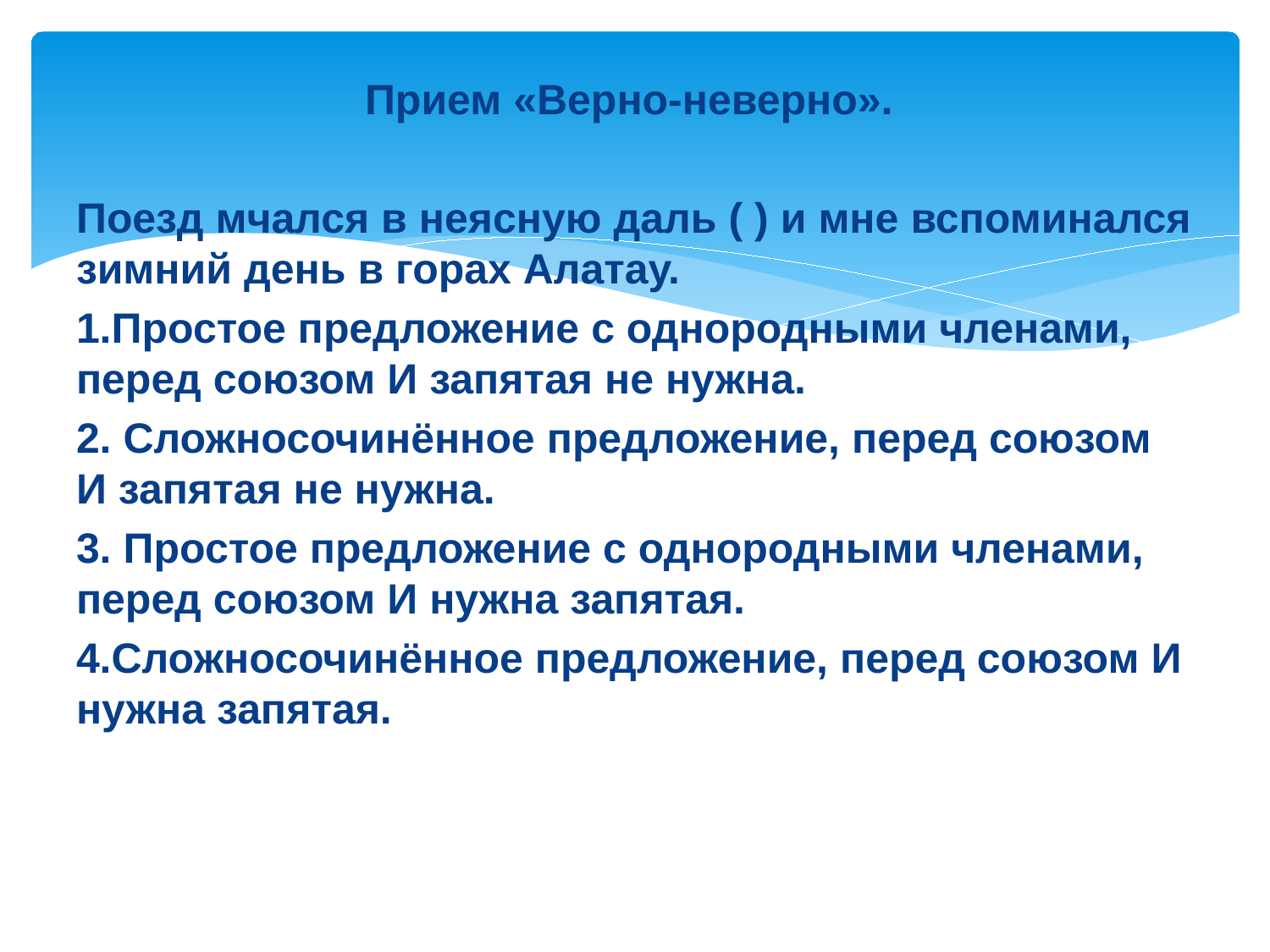

#
Прием «Верно-неверно».

Поезд мчался в неясную даль ( ) и мне вспоминался зимний день в горах Алатау.
1.Простое предложение с однородными членами, перед союзом И запятая не нужна.
2. Сложносочинённое предложение, перед союзом И запятая не нужна.
3. Простое предложение с однородными членами, перед союзом И нужна запятая.
4.Сложносочинённое предложение, перед союзом И нужна запятая.